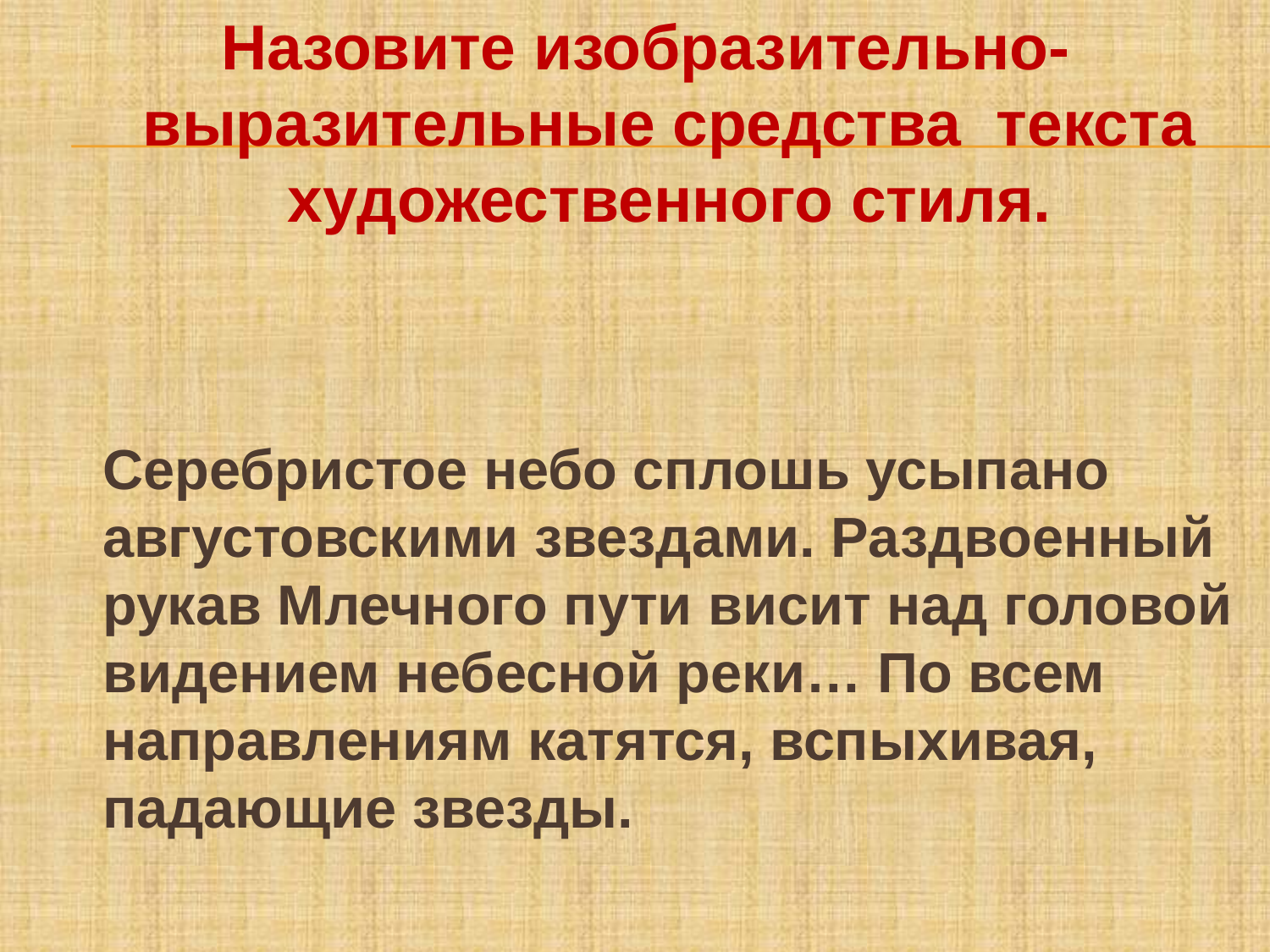

Назовите изобразительно-выразительные средства  текста художественного стиля.

	Серебристое небо сплошь усыпано августовскими звездами. Раздвоенный рукав Млечного пути висит над головой видением небесной реки… По всем направлениям катятся, вспыхивая, падающие звезды.